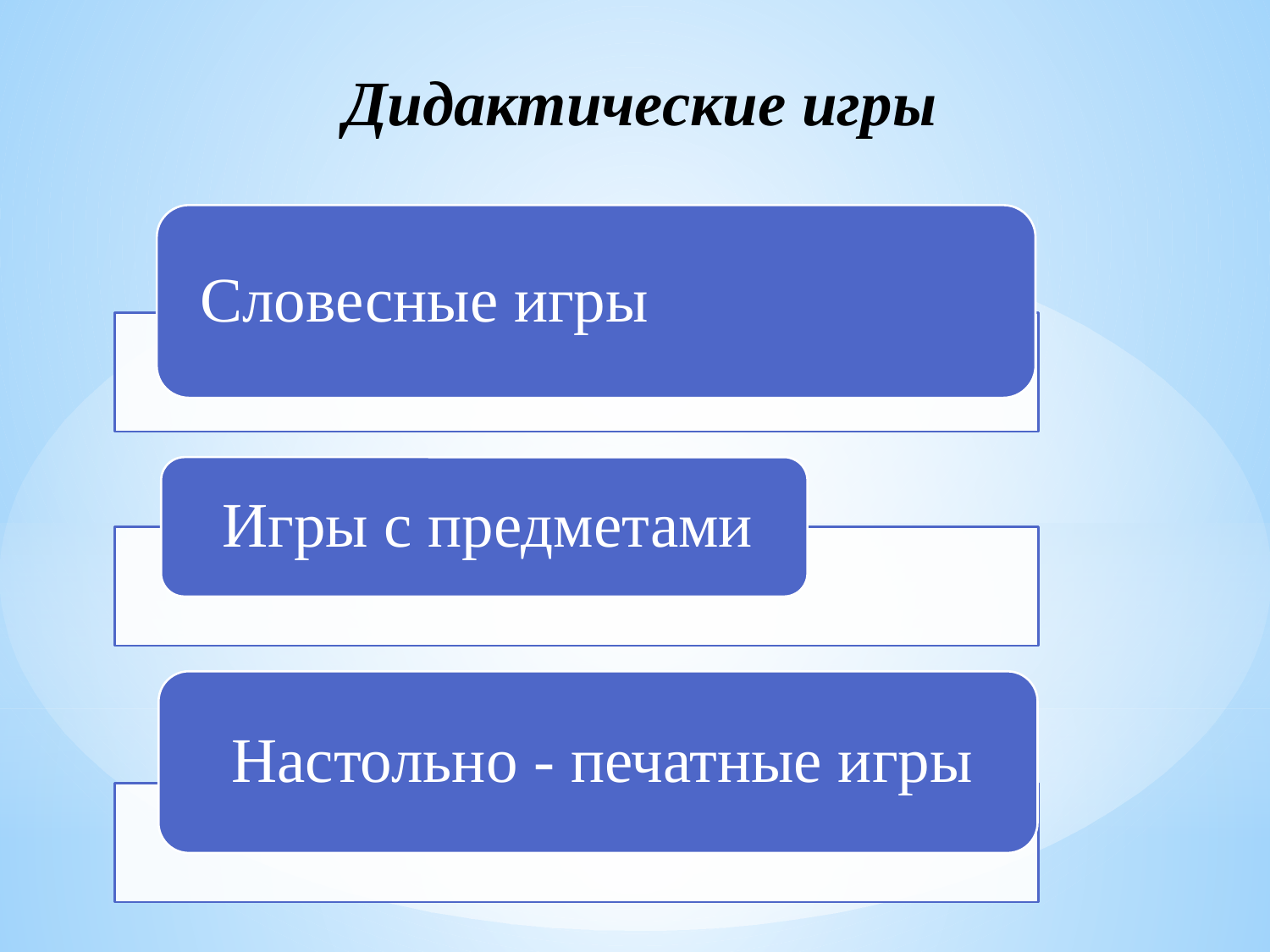

Дидактические игры
Словесные игры
Игры с предметами
Настольно - печатные игры